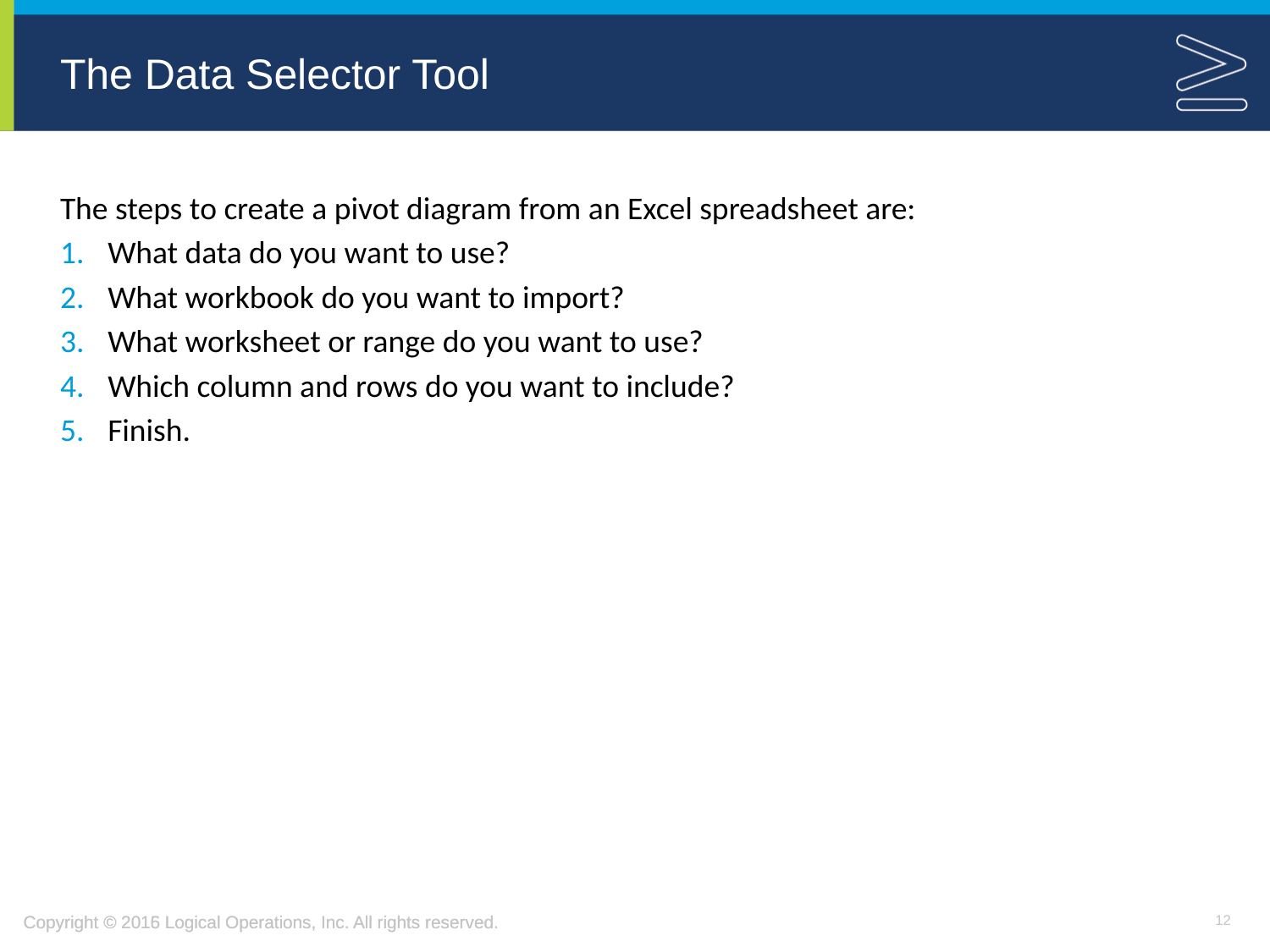

# The Data Selector Tool
The steps to create a pivot diagram from an Excel spreadsheet are:
What data do you want to use?
What workbook do you want to import?
What worksheet or range do you want to use?
Which column and rows do you want to include?
Finish.
12